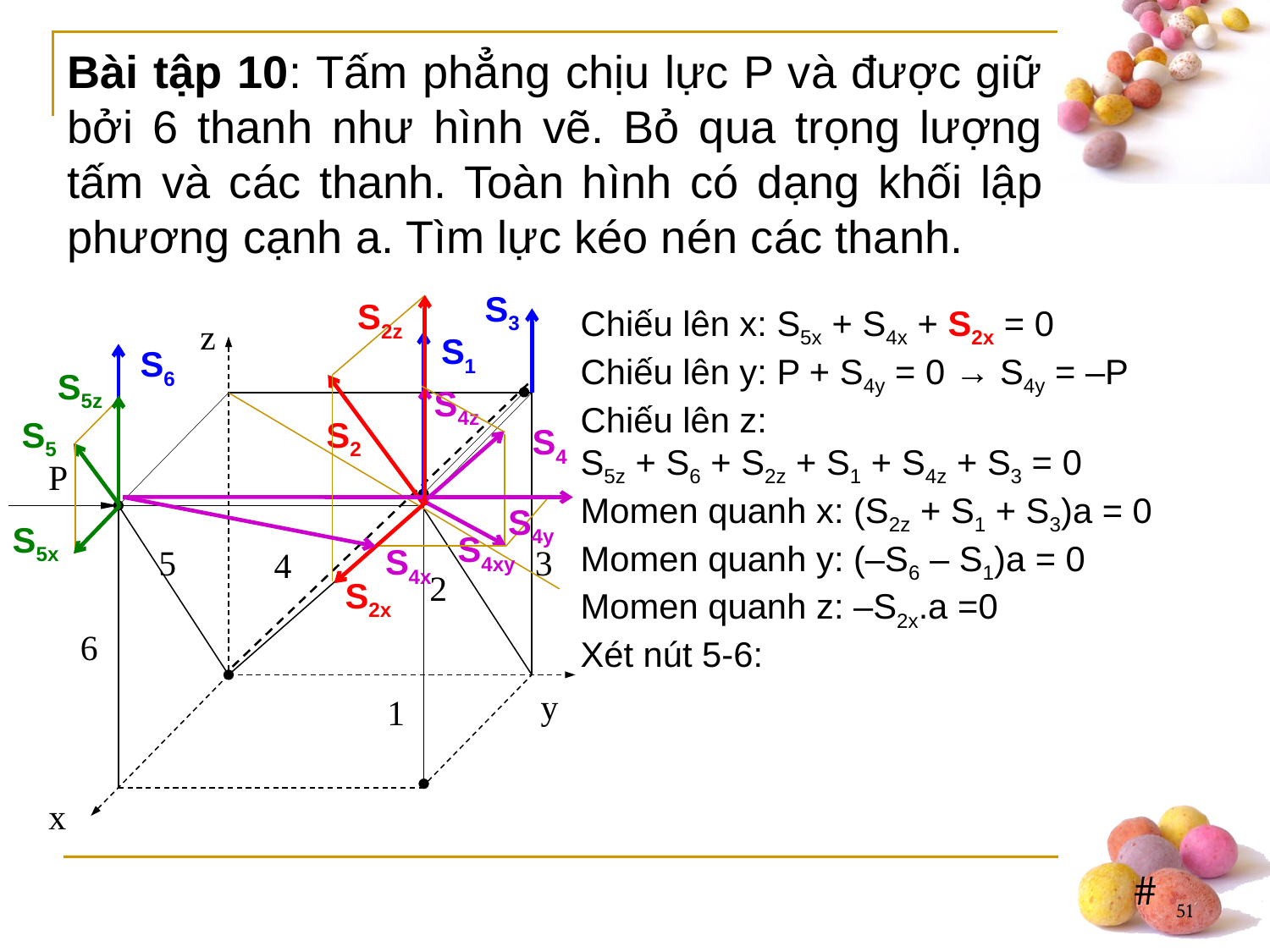

Bài tập 10: Tấm phẳng chịu lực P và được giữ bởi 6 thanh như hình vẽ. Bỏ qua trọng lượng tấm và các thanh. Toàn hình có dạng khối lập phương cạnh a. Tìm lực kéo nén các thanh.
S3
S2z
Chiếu lên x: S5x + S4x + S2x = 0
Chiếu lên y: P + S4y = 0 → S4y = –P
Chiếu lên z:
S5z + S6 + S2z + S1 + S4z + S3 = 0
Momen quanh x: (S2z + S1 + S3)a = 0
Momen quanh y: (–S6 – S1)a = 0
Momen quanh z: –S2x.a =0
Xét nút 5-6:
z

P

5
  3
  4
 2
 6
y
  1
x
S1
S6
S5z
S2
S4z
S5
S4
S4y
S4x
S2x
S4xy
S5x
51